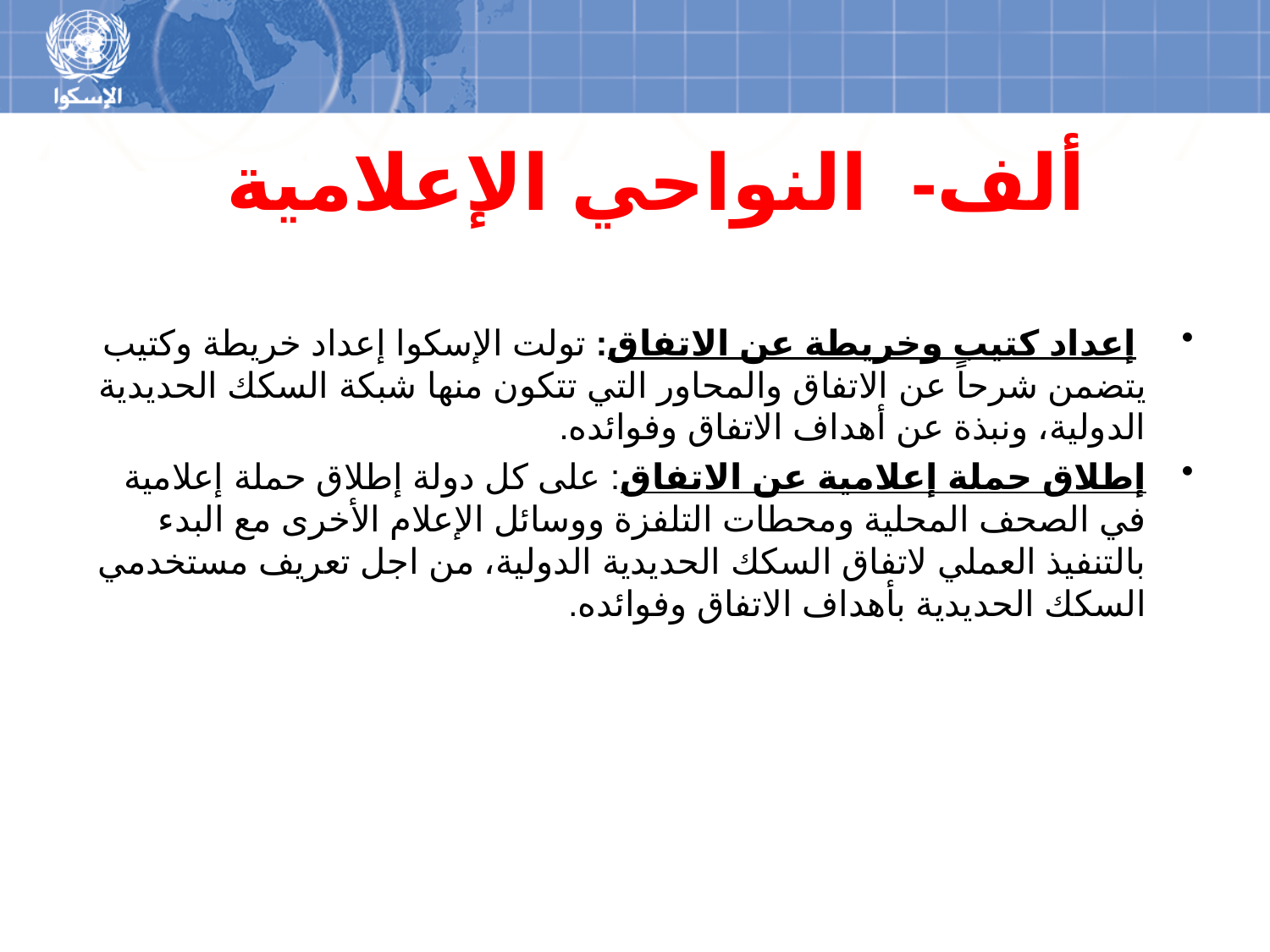

# ألف-  النواحي الإعلامية

 إعداد كتيب وخريطة عن الاتفاق: تولت الإسكوا إعداد خريطة وكتيب يتضمن شرحاً عن الاتفاق والمحاور التي تتكون منها شبكة السكك الحديدية الدولية، ونبذة عن أهداف الاتفاق وفوائده.
إطلاق حملة إعلامية عن الاتفاق: على كل دولة إطلاق حملة إعلامية في الصحف المحلية ومحطات التلفزة ووسائل الإعلام الأخرى مع البدء بالتنفيذ العملي لاتفاق السكك الحديدية الدولية، من اجل تعريف مستخدمي السكك الحديدية بأهداف الاتفاق وفوائده.